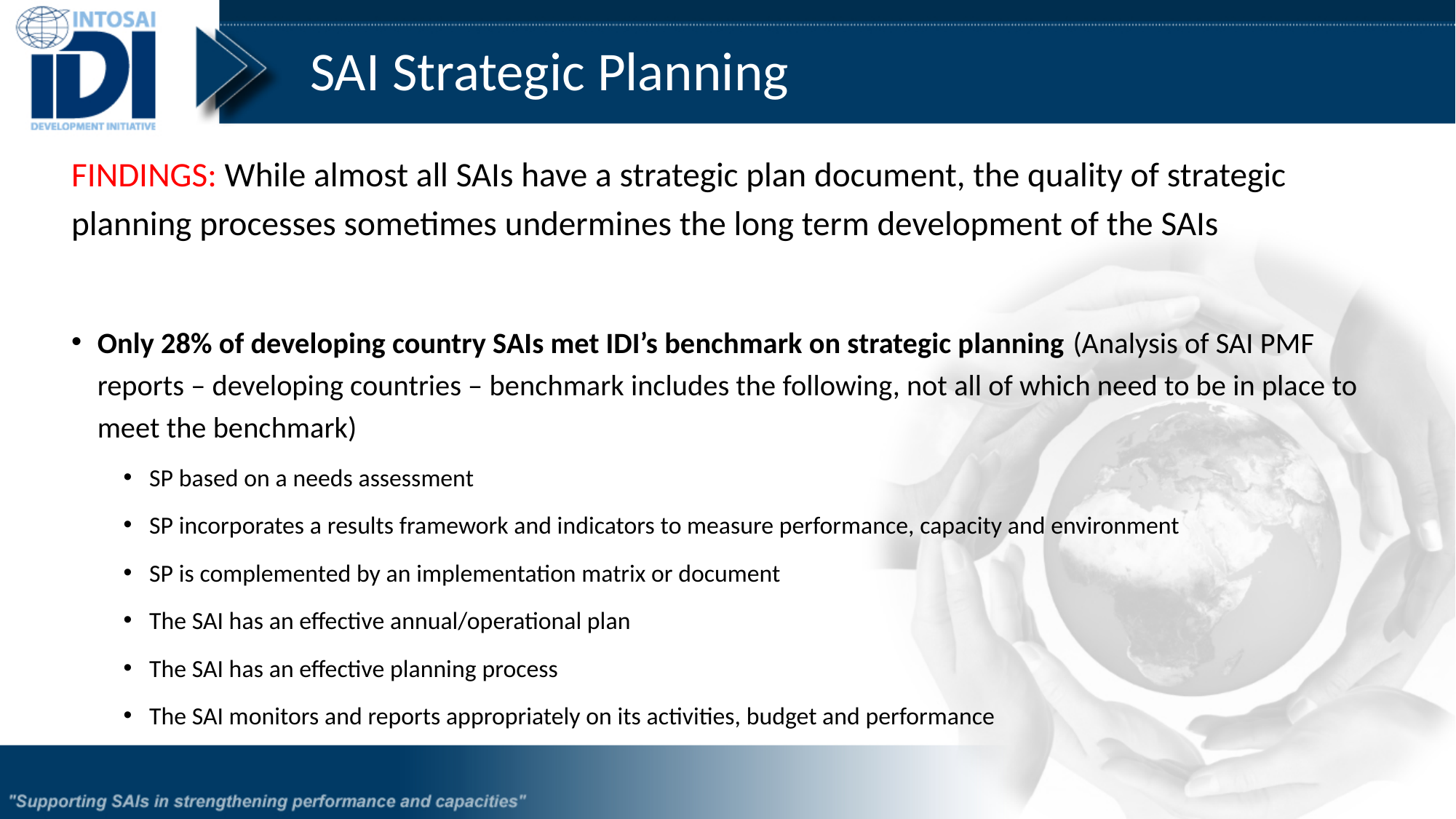

# SAI Strategic Planning
FINDINGS: While almost all SAIs have a strategic plan document, the quality of strategic planning processes sometimes undermines the long term development of the SAIs

Only 28% of developing country SAIs met IDI’s benchmark on strategic planning (Analysis of SAI PMF reports – developing countries – benchmark includes the following, not all of which need to be in place to meet the benchmark)
SP based on a needs assessment
SP incorporates a results framework and indicators to measure performance, capacity and environment
SP is complemented by an implementation matrix or document
The SAI has an effective annual/operational plan
The SAI has an effective planning process
The SAI monitors and reports appropriately on its activities, budget and performance